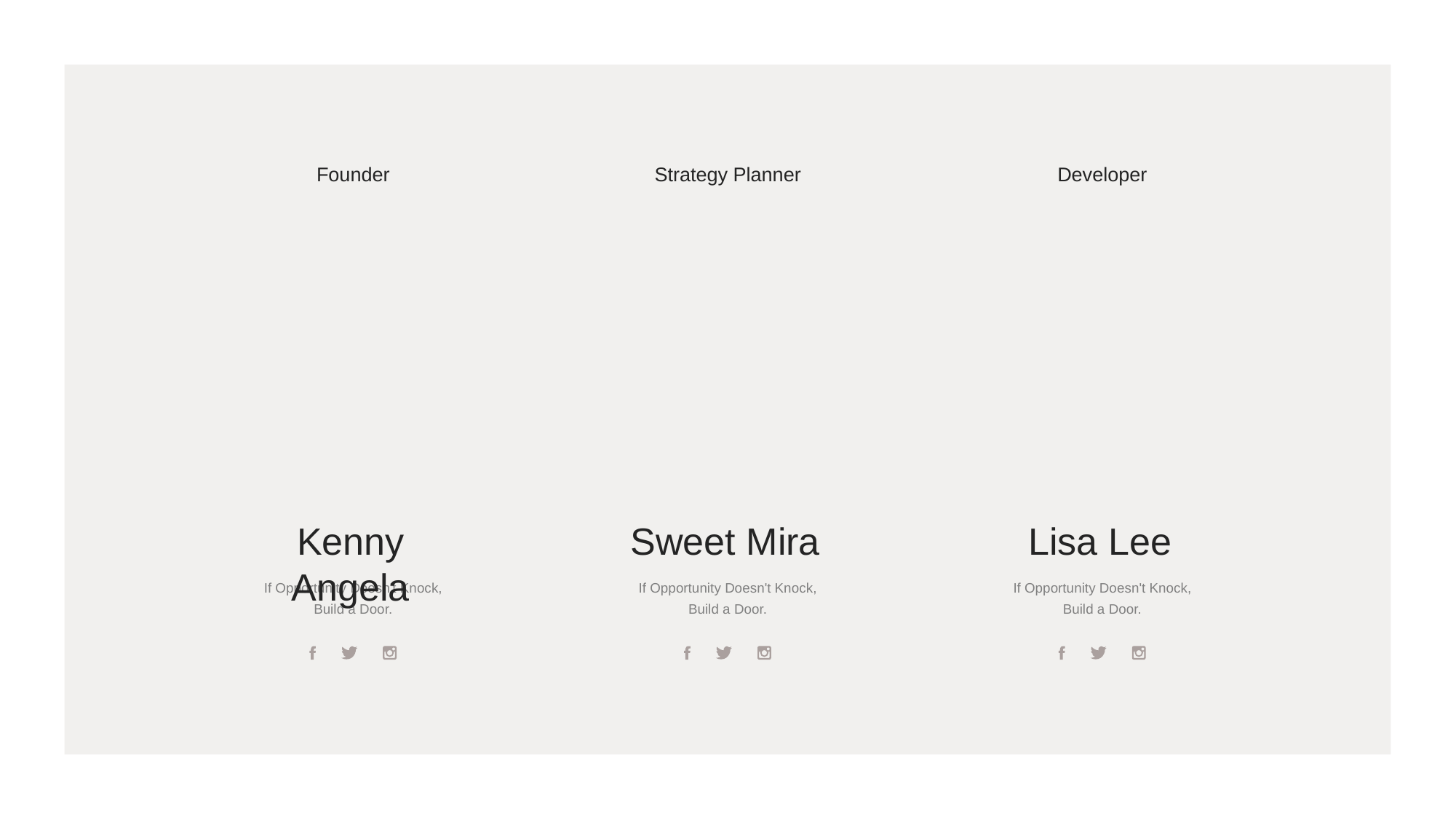

Founder
Strategy Planner
Developer

Kenny Angela
Sweet Mira
Lisa Lee
If Opportunity Doesn't Knock, Build a Door.
If Opportunity Doesn't Knock, Build a Door.
If Opportunity Doesn't Knock, Build a Door.